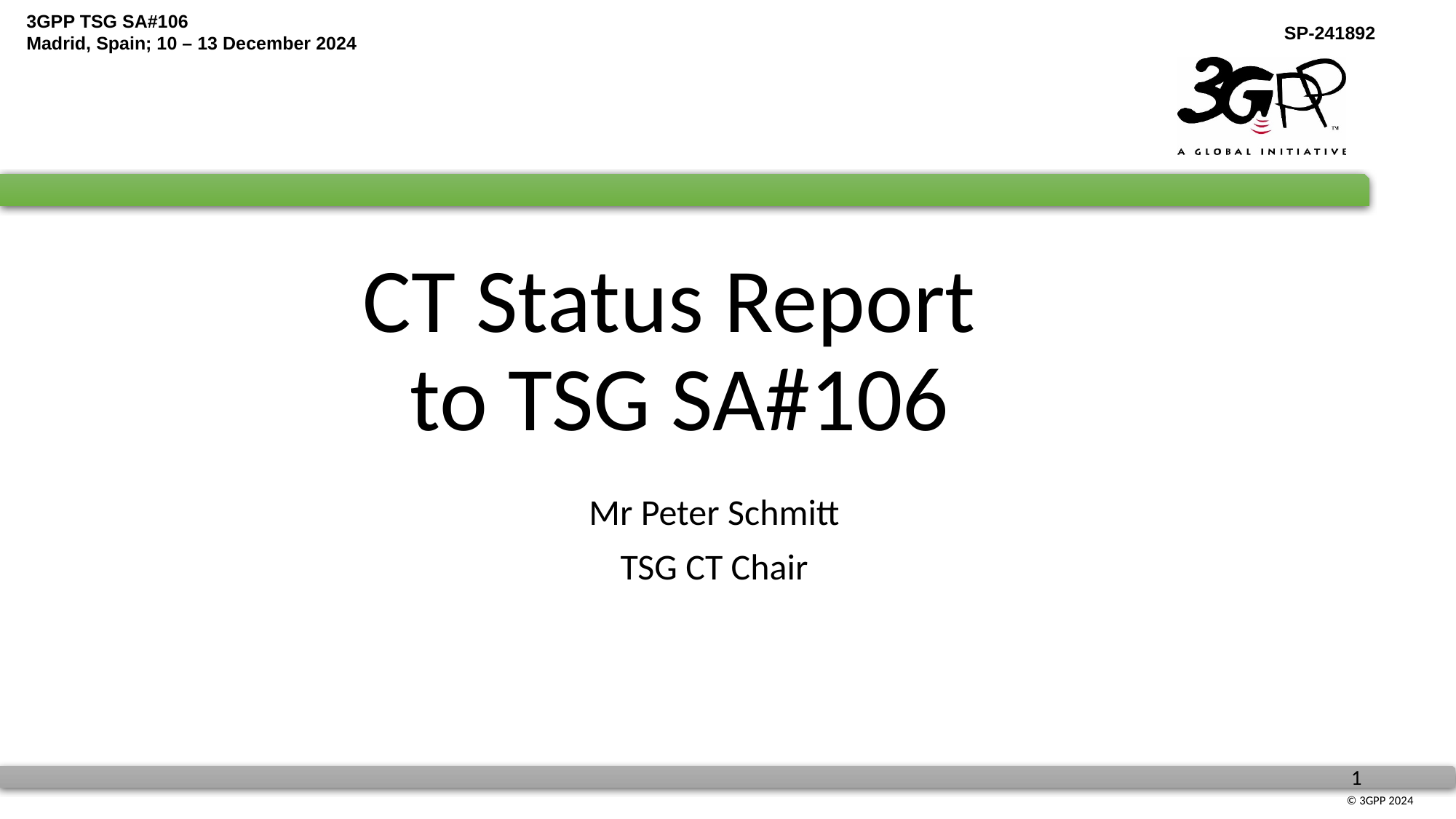

# CT Status Report to TSG SA#106
Mr Peter Schmitt
TSG CT Chair